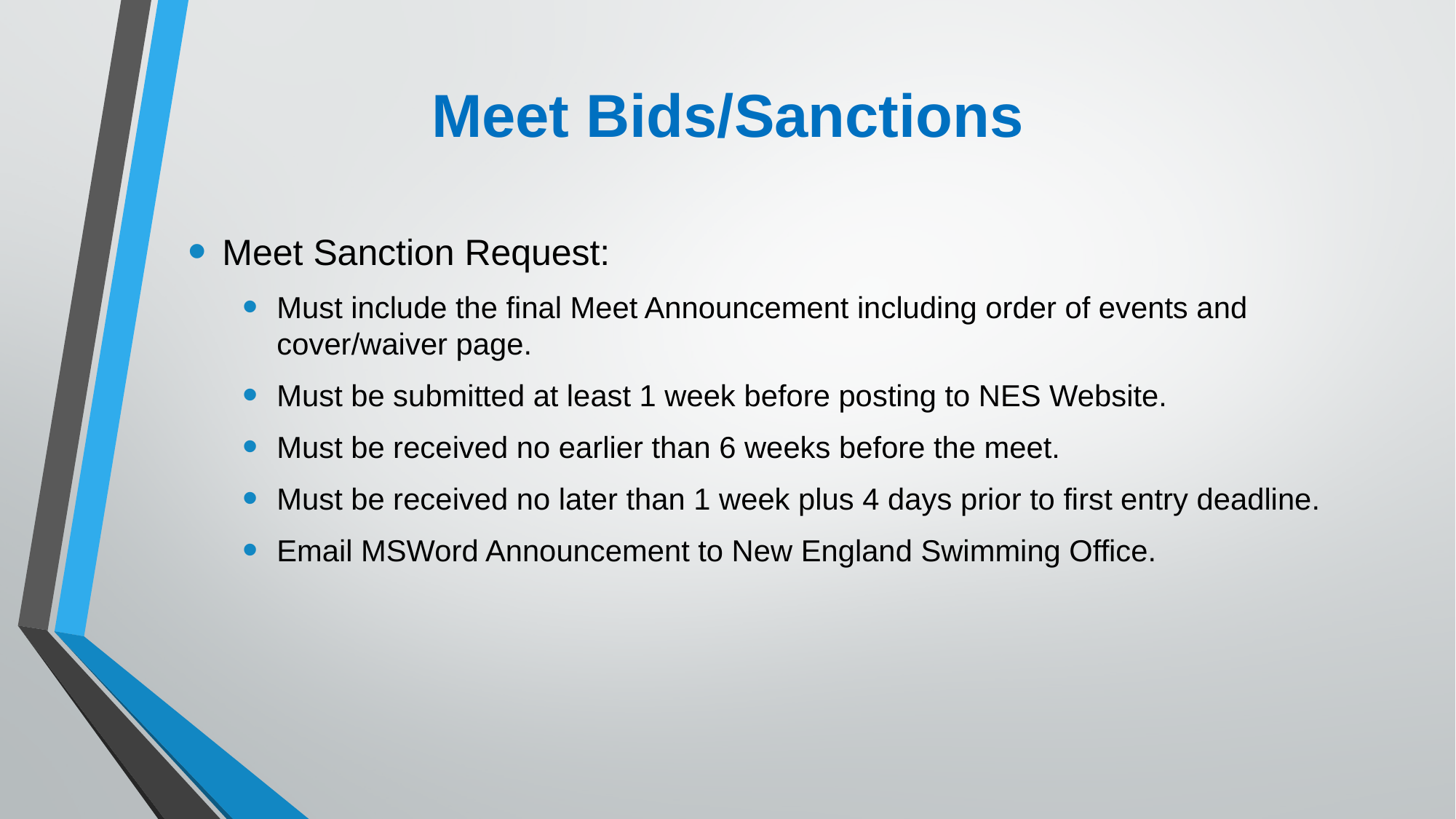

# Meet Bids/Sanctions
Meet Sanction Request:
Must include the final Meet Announcement including order of events and cover/waiver page.
Must be submitted at least 1 week before posting to NES Website.
Must be received no earlier than 6 weeks before the meet.
Must be received no later than 1 week plus 4 days prior to first entry deadline.
Email MSWord Announcement to New England Swimming Office.